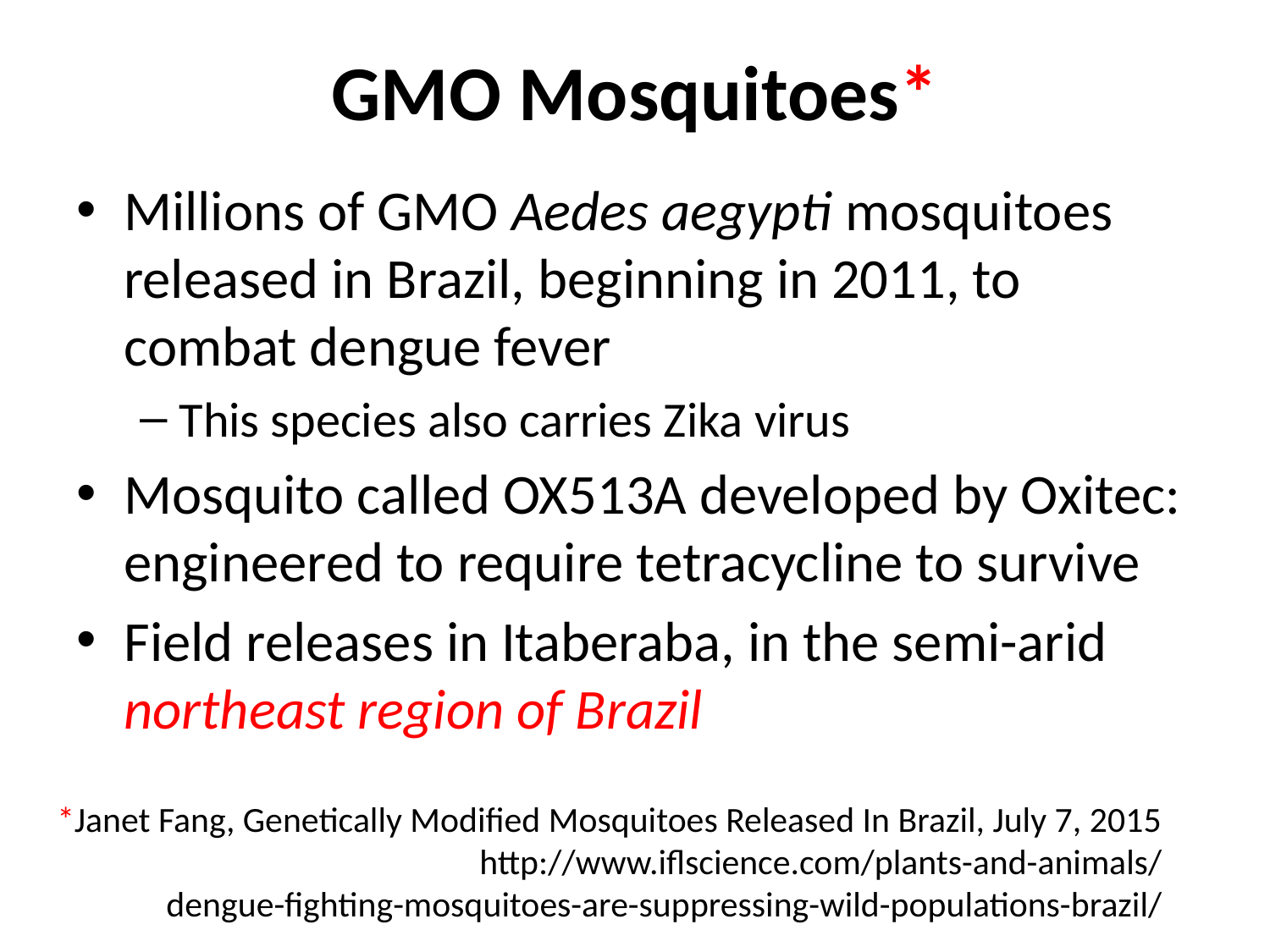

# GMO Mosquitoes*
Millions of GMO Aedes aegypti mosquitoes released in Brazil, beginning in 2011, to combat dengue fever
This species also carries Zika virus
Mosquito called OX513A developed by Oxitec: engineered to require tetracycline to survive
Field releases in Itaberaba, in the semi-arid northeast region of Brazil
*Janet Fang, Genetically Modified Mosquitoes Released In Brazil, July 7, 2015
http://www.iflscience.com/plants-and-animals/
dengue-fighting-mosquitoes-are-suppressing-wild-populations-brazil/